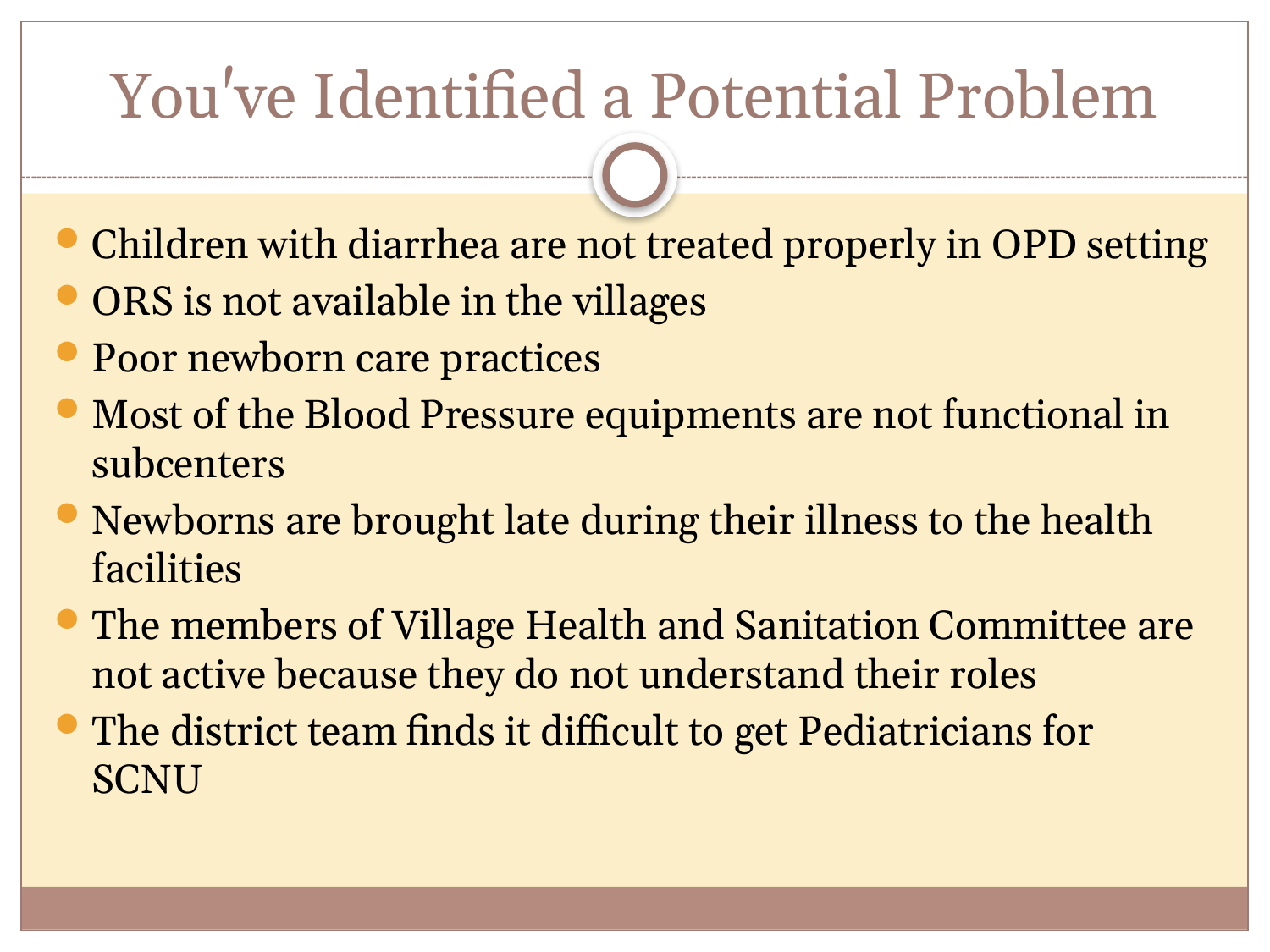

# You've Identified a Potential Problem
Children with diarrhea are not treated properly in OPD setting
ORS is not available in the villages
Poor newborn care practices
Most of the Blood Pressure equipments are not functional in subcenters
Newborns are brought late during their illness to the health facilities
The members of Village Health and Sanitation Committee are not active because they do not understand their roles
The district team finds it difficult to get Pediatricians for SCNU